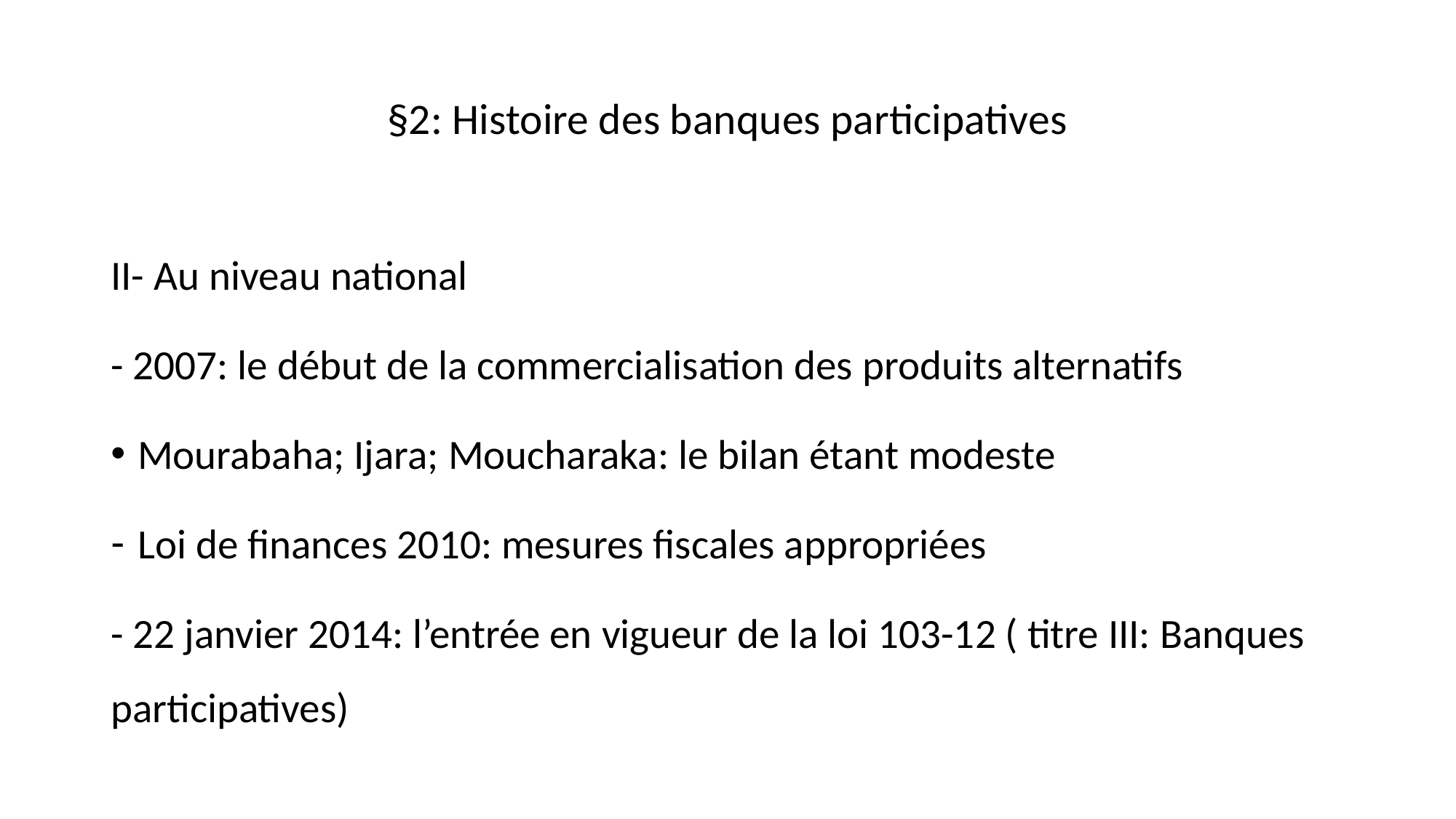

# §2: Histoire des banques participatives
II- Au niveau national
- 2007: le début de la commercialisation des produits alternatifs
Mourabaha; Ijara; Moucharaka: le bilan étant modeste
Loi de finances 2010: mesures fiscales appropriées
- 22 janvier 2014: l’entrée en vigueur de la loi 103-12 ( titre III: Banques participatives)